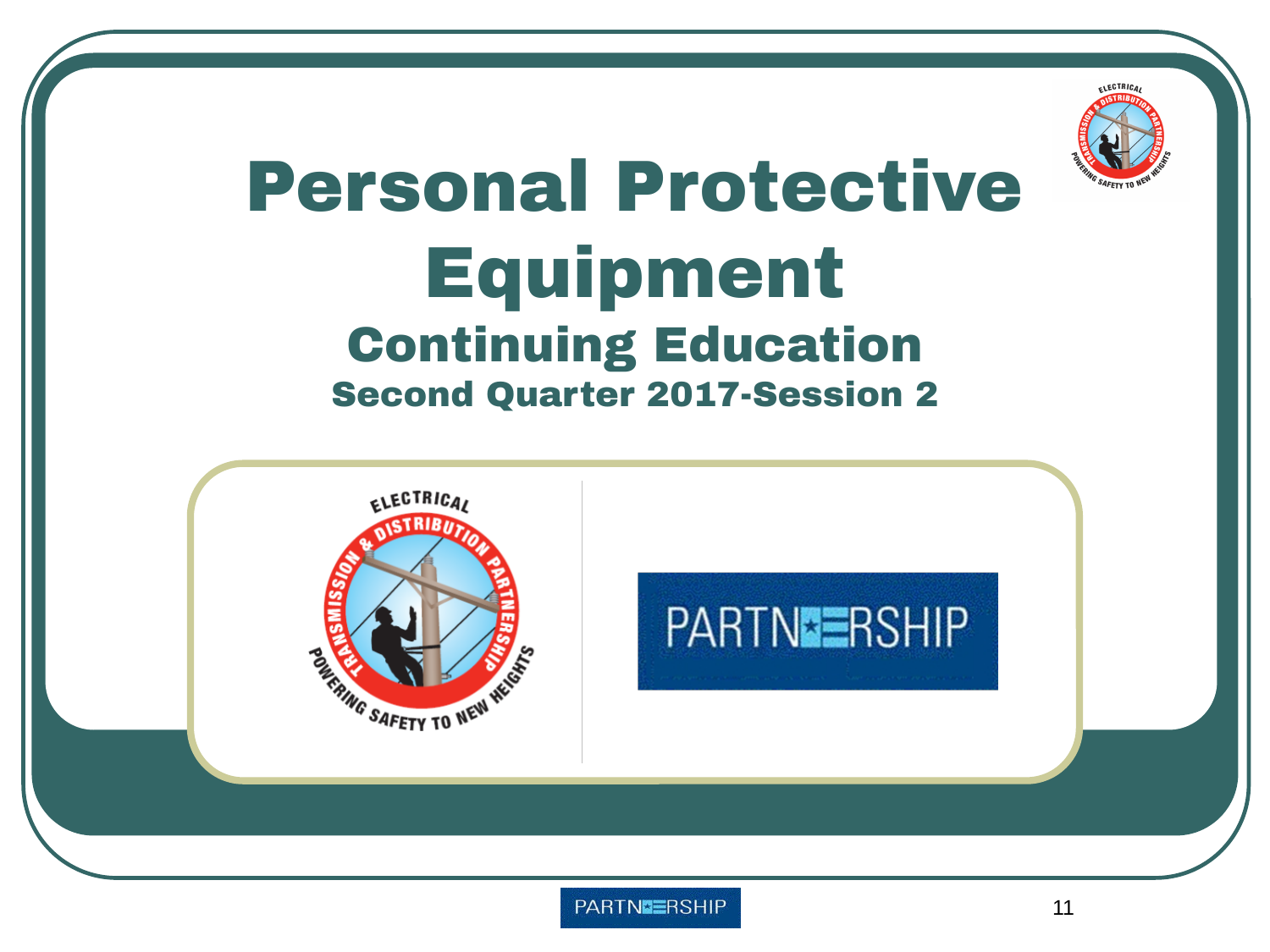

# Personal Protective Equipment Continuing Education Second Quarter 2017-Session 2
11